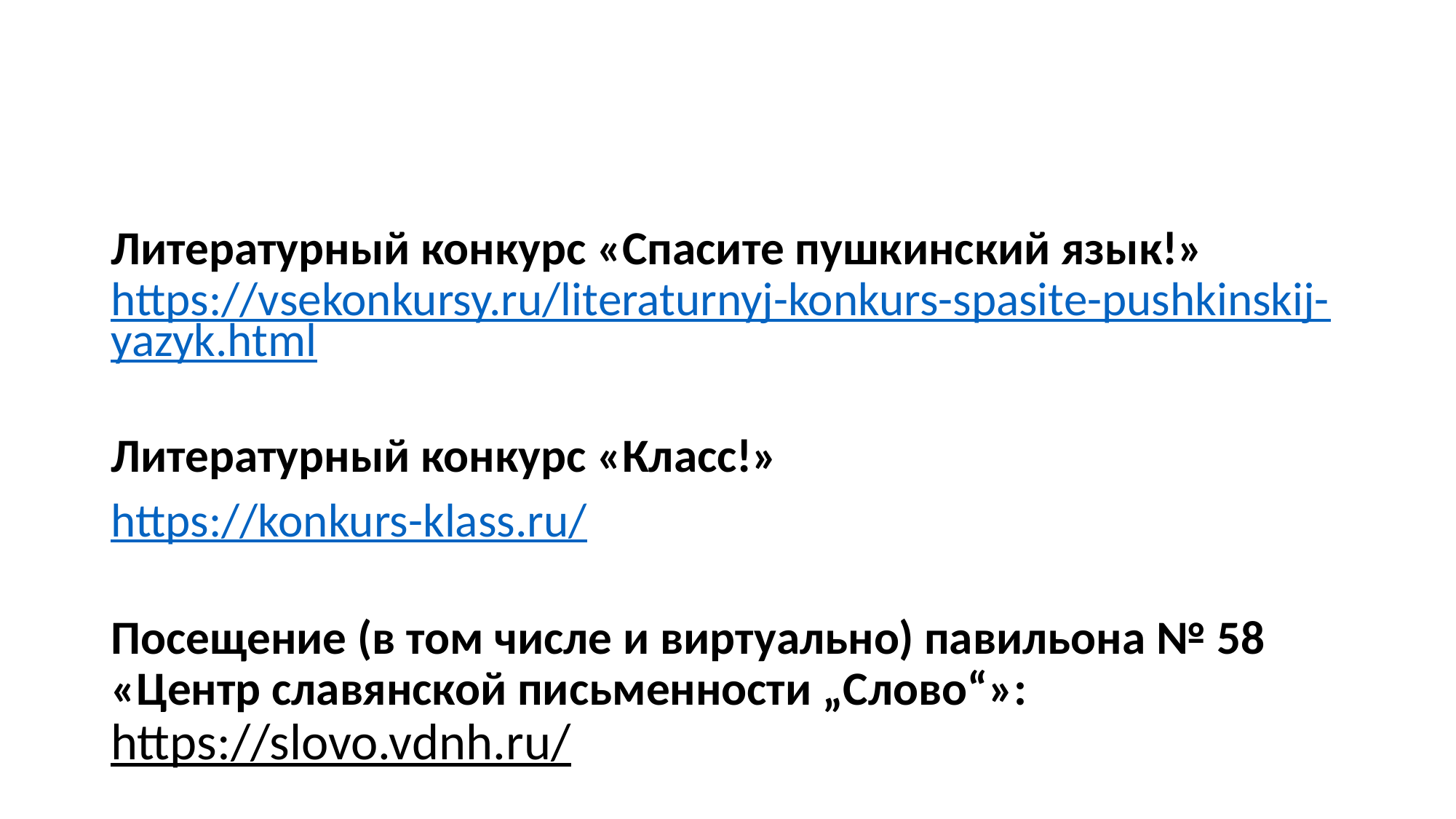

#
Литературный конкурс «Спасите пушкинский язык!» https://vsekonkursy.ru/literaturnyj-konkurs-spasite-pushkinskij-yazyk.html
Литературный конкурс «Класс!»
https://konkurs-klass.ru/

Посещение (в том числе и виртуально) павильона № 58 «Центр славянской письменности „Слово“»: https://slovo.vdnh.ru/